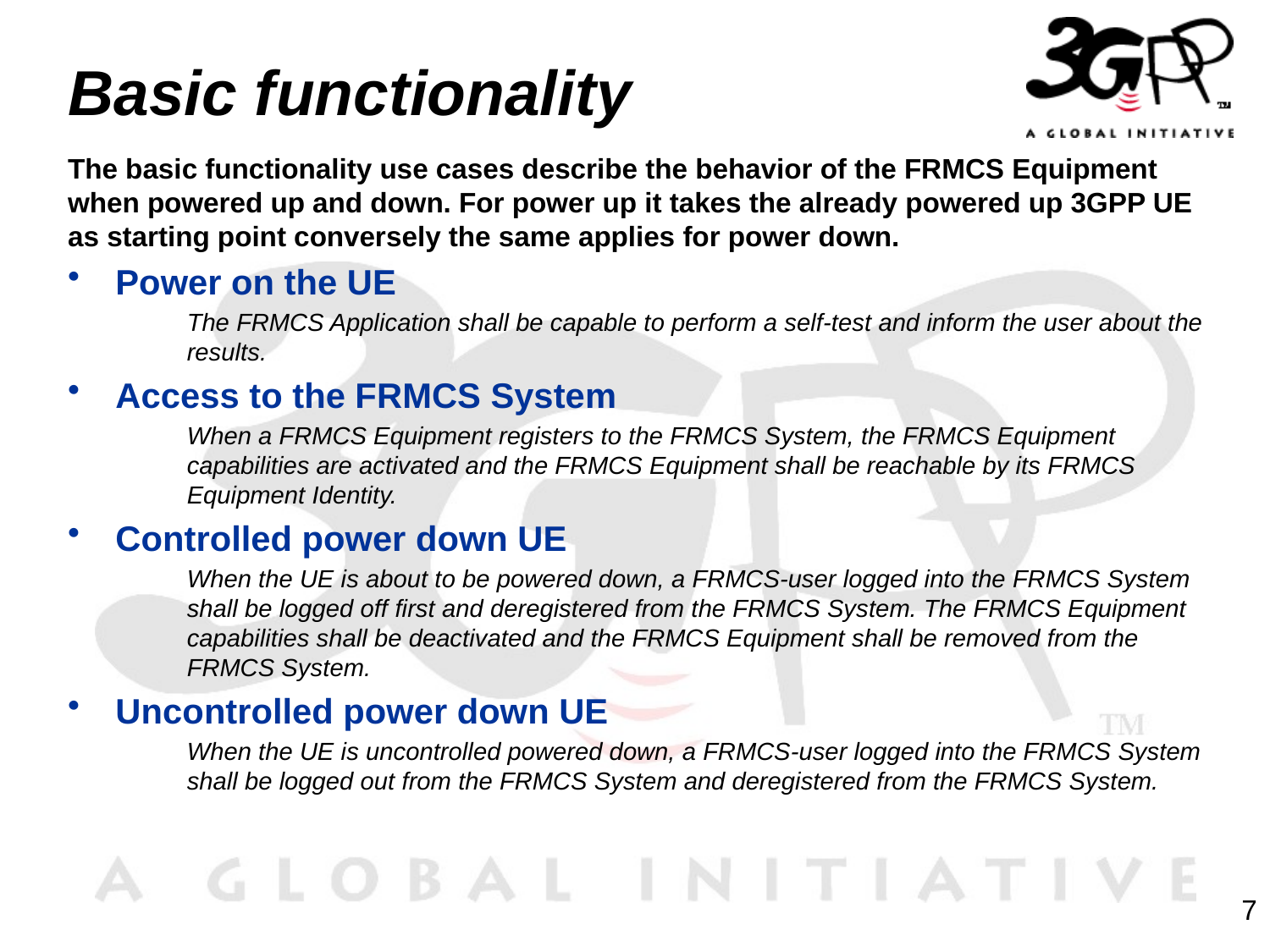

# Basic functionality
The basic functionality use cases describe the behavior of the FRMCS Equipment when powered up and down. For power up it takes the already powered up 3GPP UE as starting point conversely the same applies for power down.
Power on the UE
The FRMCS Application shall be capable to perform a self-test and inform the user about the results.
Access to the FRMCS System
When a FRMCS Equipment registers to the FRMCS System, the FRMCS Equipment capabilities are activated and the FRMCS Equipment shall be reachable by its FRMCS Equipment Identity.
Controlled power down UE
When the UE is about to be powered down, a FRMCS-user logged into the FRMCS System shall be logged off first and deregistered from the FRMCS System. The FRMCS Equipment capabilities shall be deactivated and the FRMCS Equipment shall be removed from the FRMCS System.
Uncontrolled power down UE
When the UE is uncontrolled powered down, a FRMCS-user logged into the FRMCS System shall be logged out from the FRMCS System and deregistered from the FRMCS System.
7